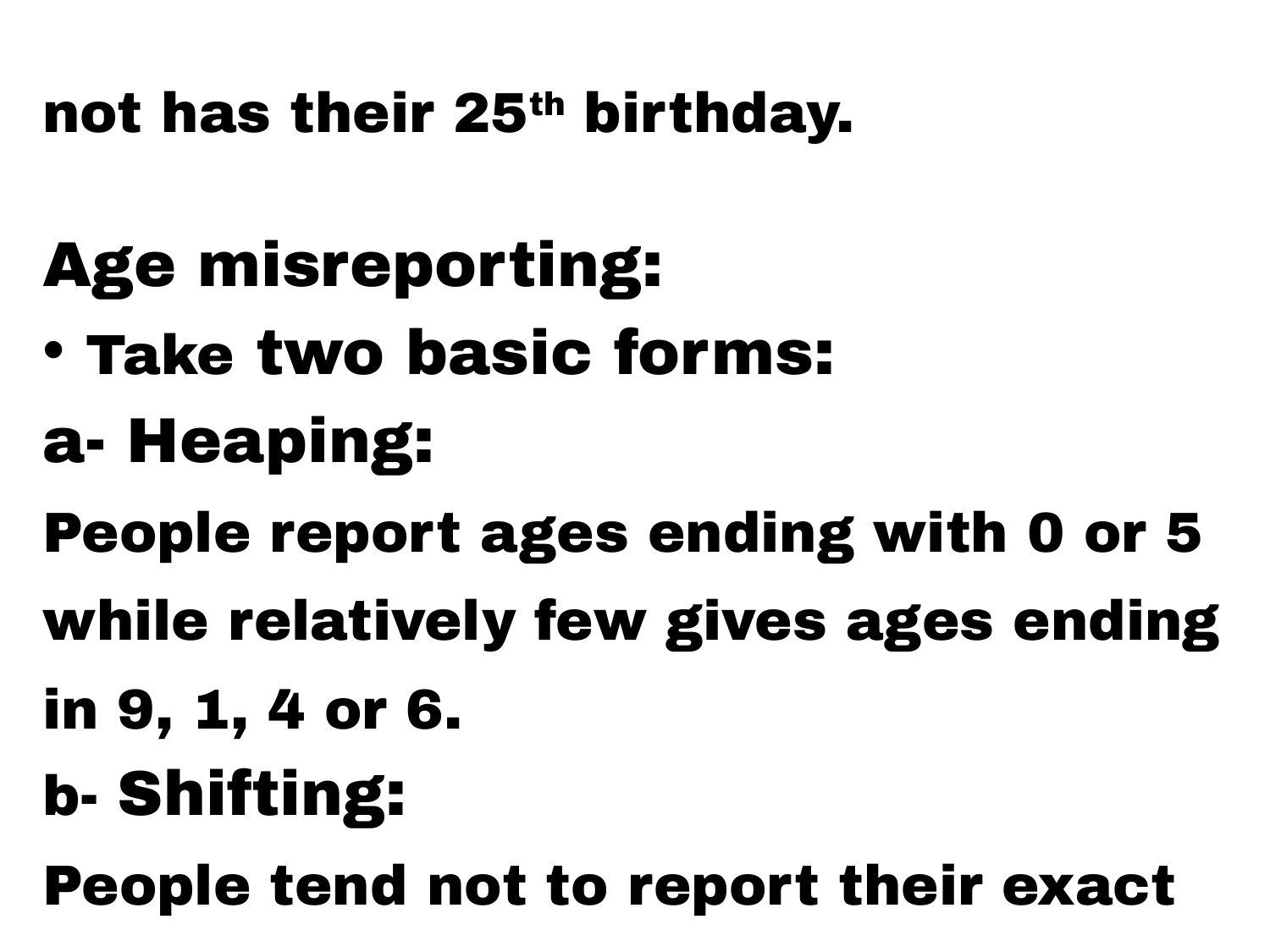

not has their 25th birthday.

Age misreporting:
 Take two basic forms:
a- Heaping:
People report ages ending with 0 or 5 while relatively few gives ages ending in 9, 1, 4 or 6.
b- Shifting:
People tend not to report their exact